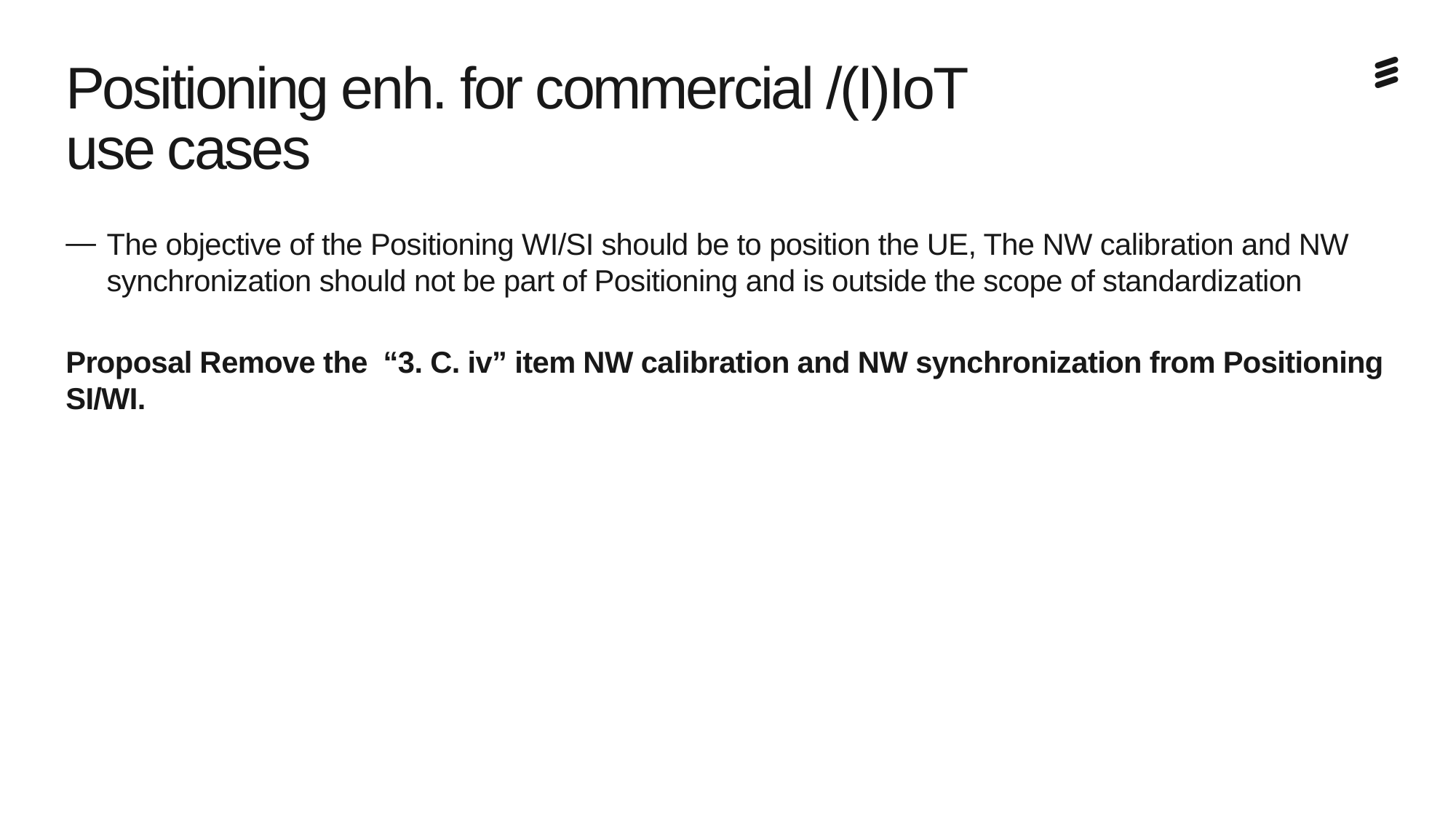

# Positioning enh. for commercial /(I)IoT use cases
The objective of the Positioning WI/SI should be to position the UE, The NW calibration and NW synchronization should not be part of Positioning and is outside the scope of standardization

Proposal Remove the  “3. C. iv” item NW calibration and NW synchronization from Positioning SI/WI.